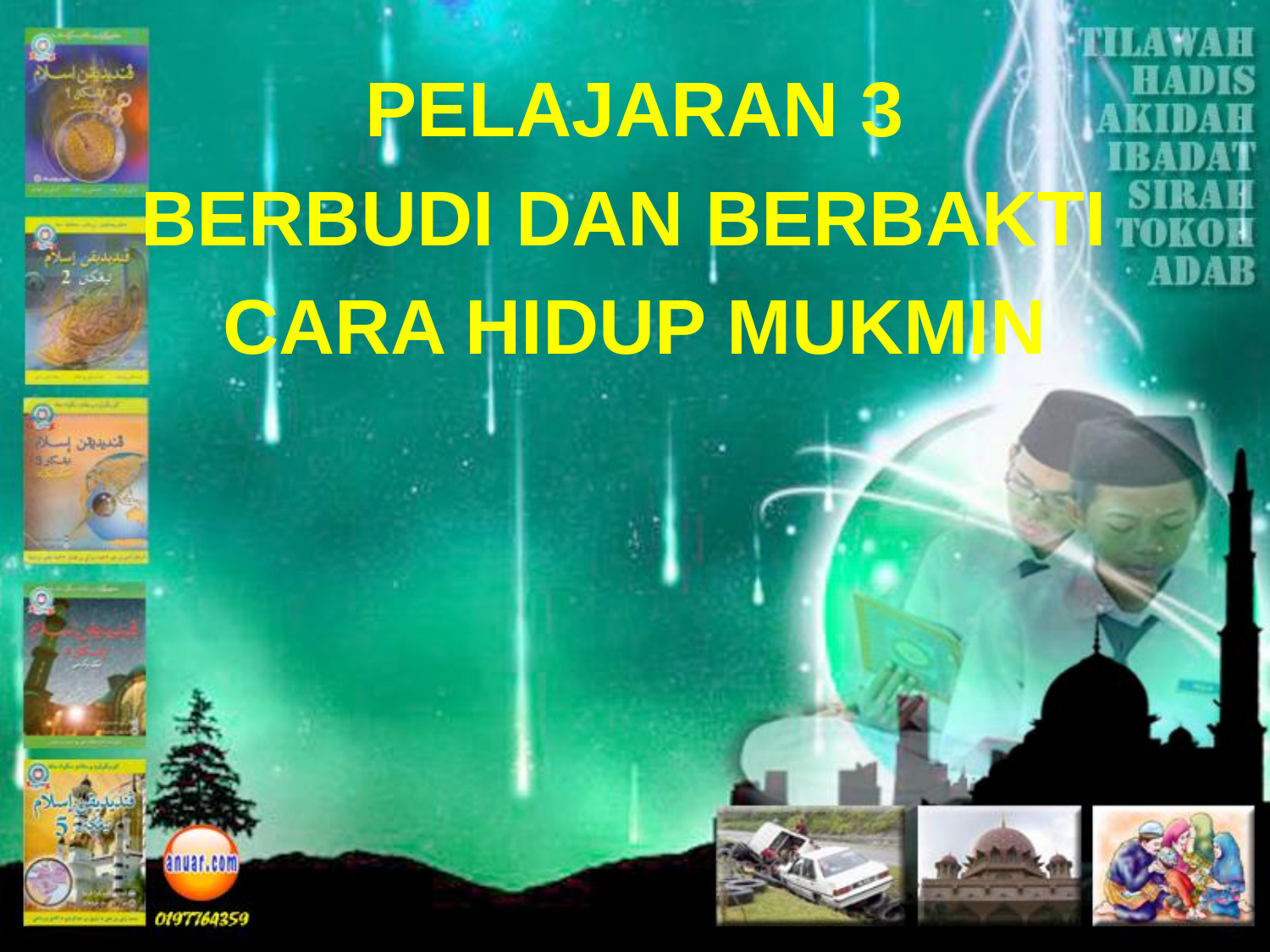

PELAJARAN 3
BERBUDI DAN BERBAKTI
CARA HIDUP MUKMIN